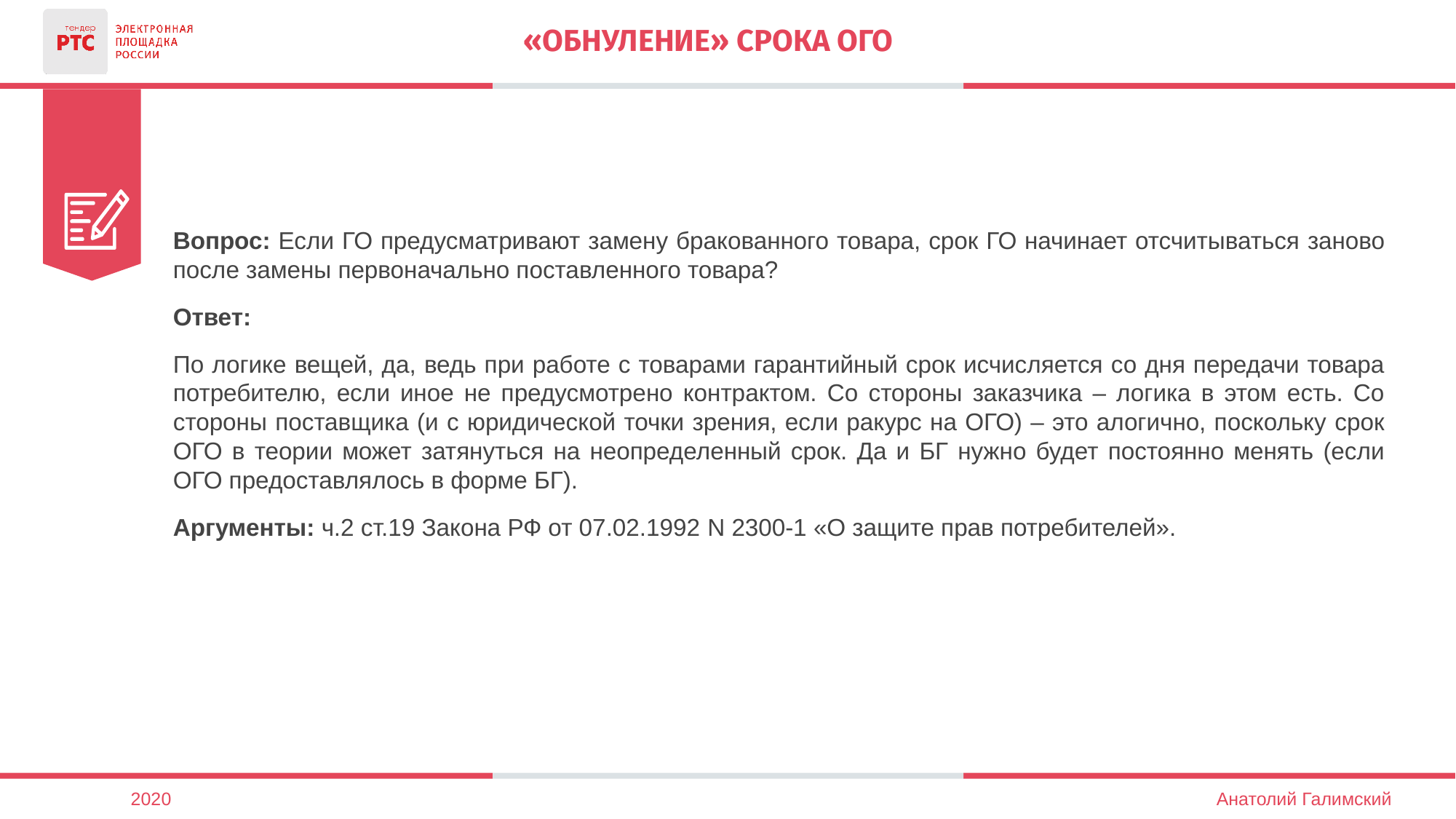

# «Обнуление» срока ого

Вопрос: Если ГО предусматривают замену бракованного товара, срок ГО начинает отсчитываться заново после замены первоначально поставленного товара?
Ответ:
По логике вещей, да, ведь при работе с товарами гарантийный срок исчисляется со дня передачи товара потребителю, если иное не предусмотрено контрактом. Со стороны заказчика – логика в этом есть. Со стороны поставщика (и с юридической точки зрения, если ракурс на ОГО) – это алогично, поскольку срок ОГО в теории может затянуться на неопределенный срок. Да и БГ нужно будет постоянно менять (если ОГО предоставлялось в форме БГ).
Аргументы: ч.2 ст.19 Закона РФ от 07.02.1992 N 2300-1 «О защите прав потребителей».
2020
Анатолий Галимский